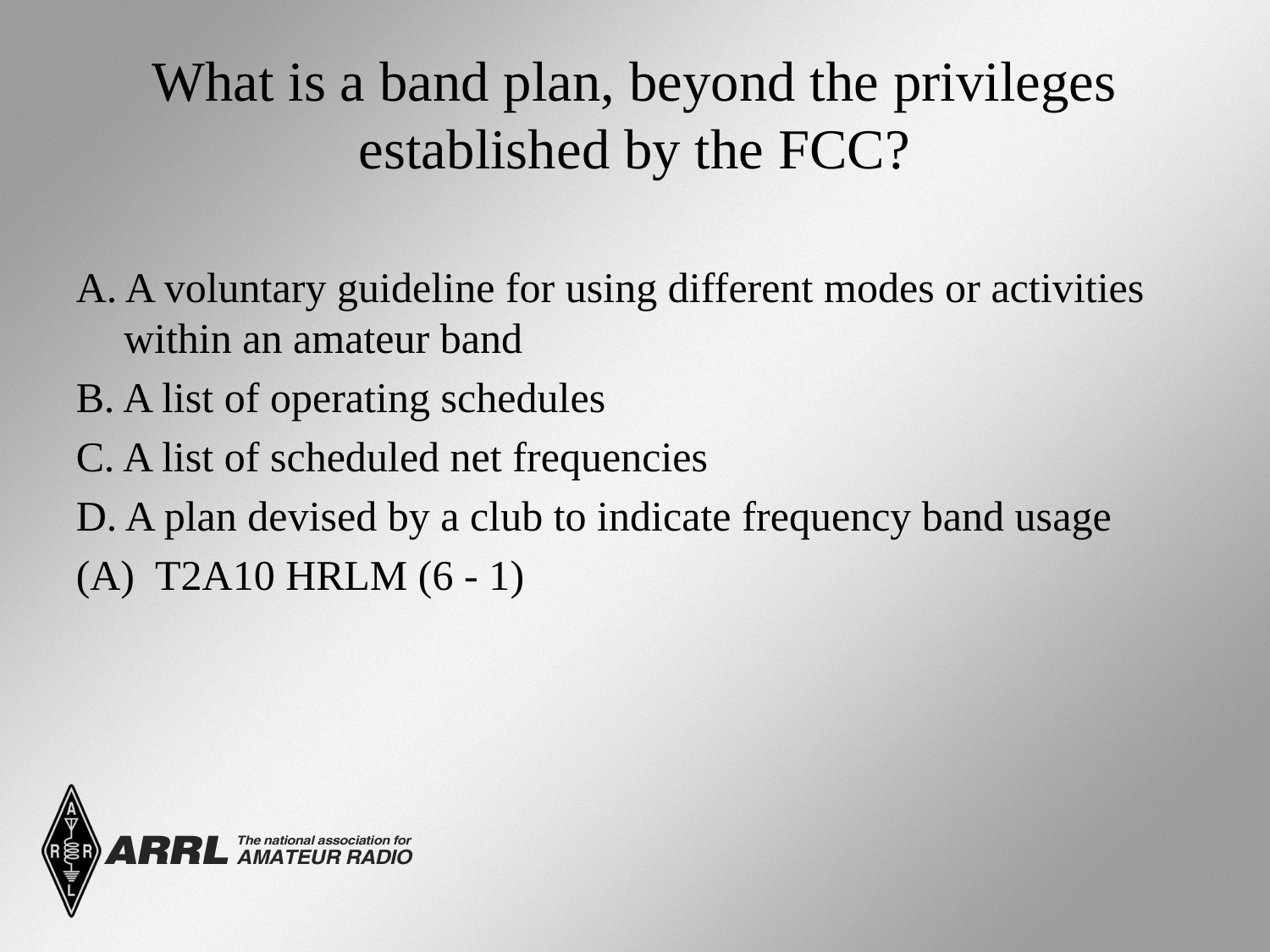

# What is a band plan, beyond the privileges established by the FCC?
A. A voluntary guideline for using different modes or activities within an amateur band
B. A list of operating schedules
C. A list of scheduled net frequencies
D. A plan devised by a club to indicate frequency band usage
(A)  T2A10 HRLM (6 - 1)